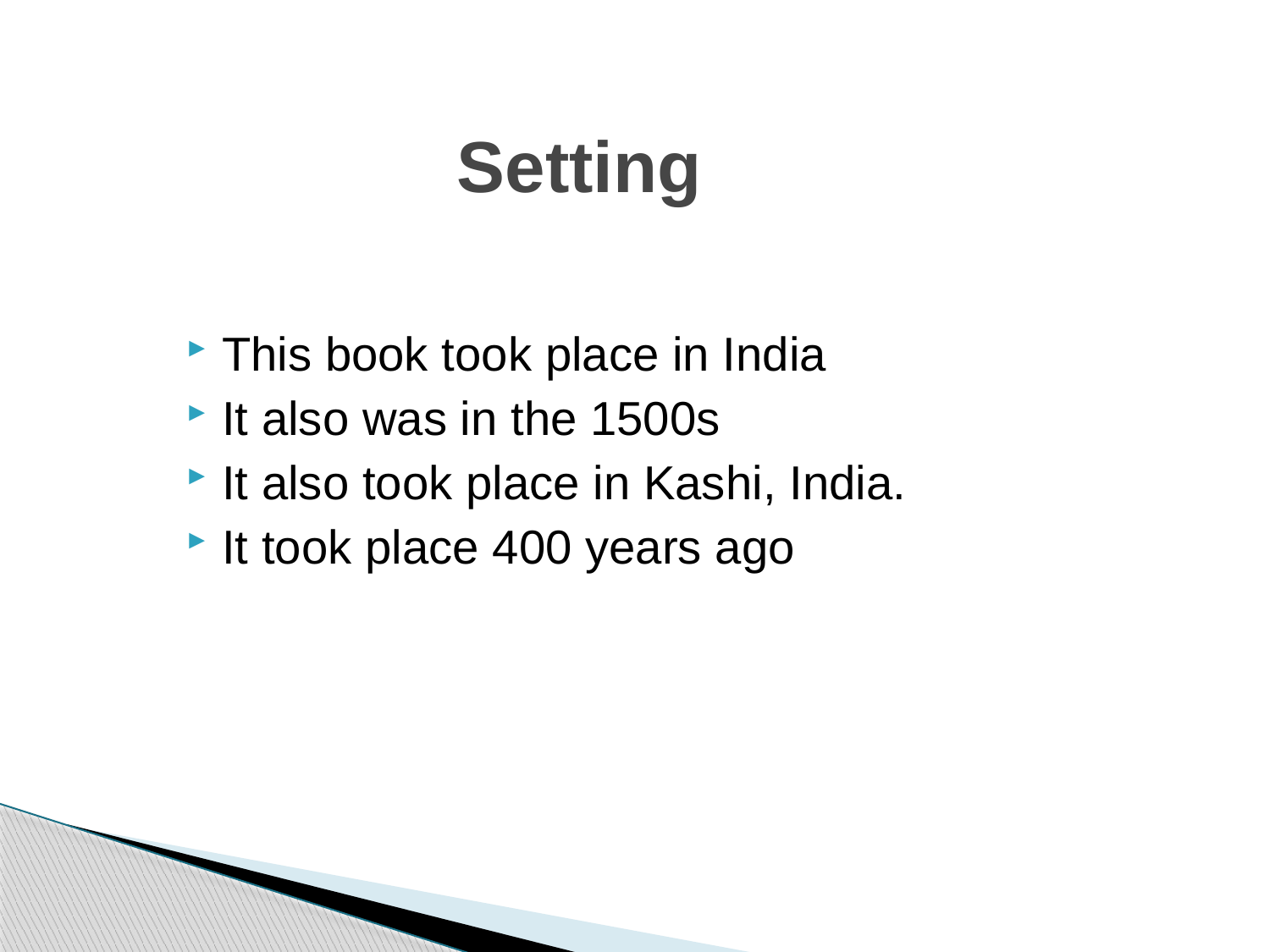

Setting
This book took place in India
It also was in the 1500s
It also took place in Kashi, India.
It took place 400 years ago